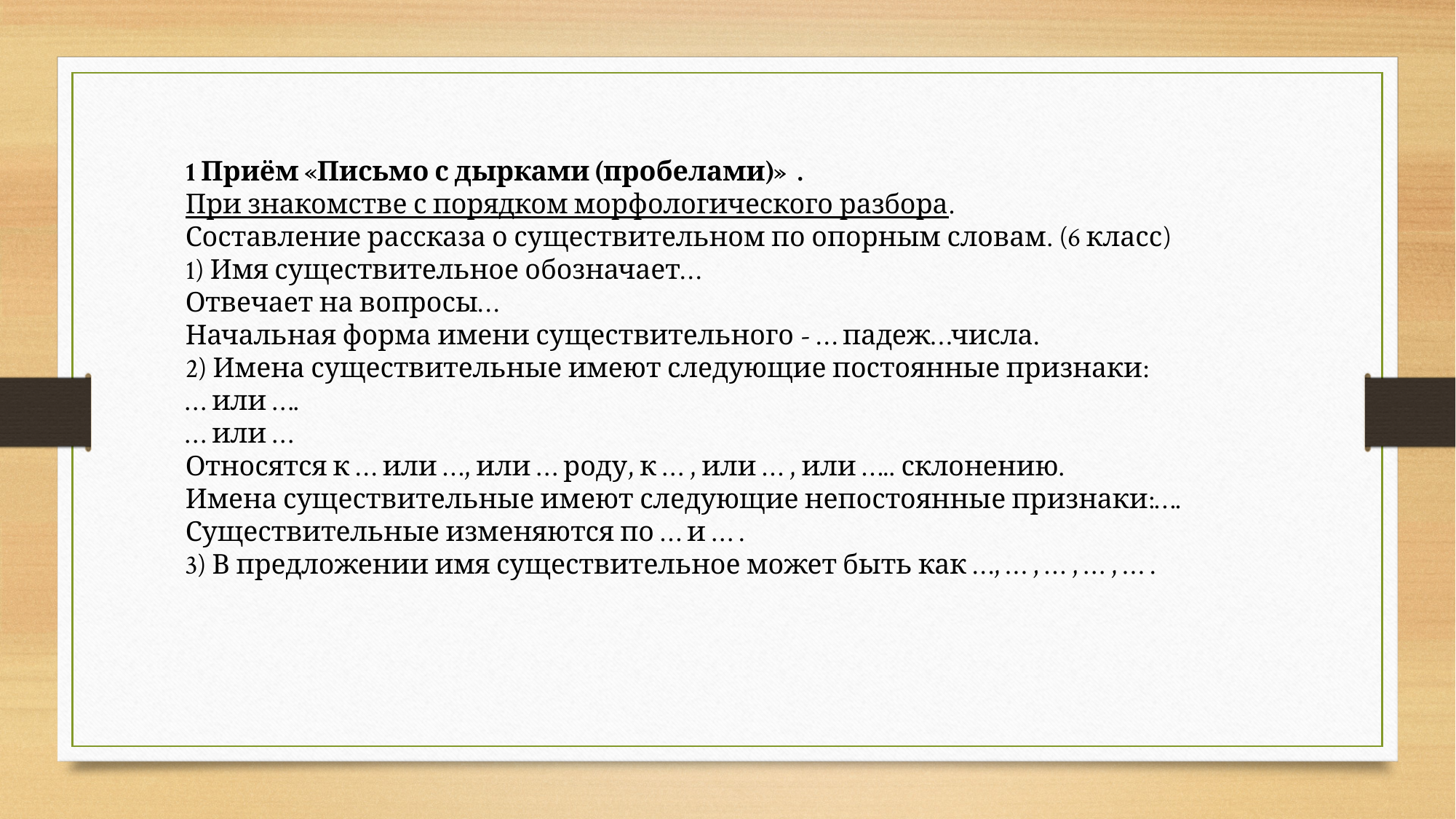

1 Приём «Письмо с дырками (пробелами)»  .
При знакомстве с порядком морфологического разбора.
Составление рассказа о существительном по опорным словам. (6 класс)
1) Имя существительное обозначает…
Отвечает на вопросы…
Начальная форма имени существительного - … падеж…числа.
2) Имена существительные имеют следующие постоянные признаки:
… или ….
… или …
Относятся к … или …, или … роду, к … , или … , или ….. склонению.
Имена существительные имеют следующие непостоянные признаки:….
Существительные изменяются по … и … .
3) В предложении имя существительное может быть как …, … , … , … , … .